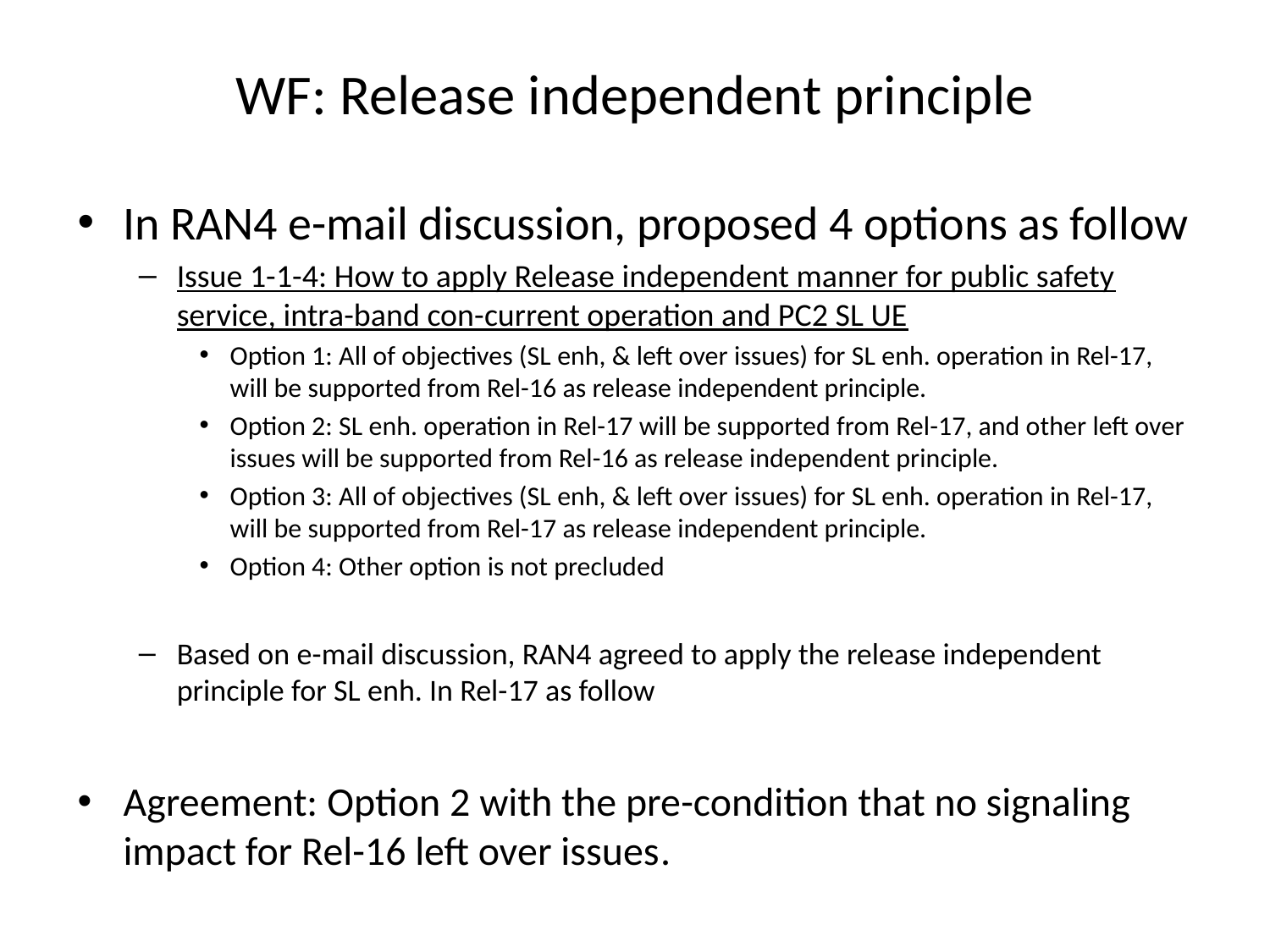

# WF: Release independent principle
In RAN4 e-mail discussion, proposed 4 options as follow
Issue 1-1-4: How to apply Release independent manner for public safety service, intra-band con-current operation and PC2 SL UE
Option 1: All of objectives (SL enh, & left over issues) for SL enh. operation in Rel-17, will be supported from Rel-16 as release independent principle.
Option 2: SL enh. operation in Rel-17 will be supported from Rel-17, and other left over issues will be supported from Rel-16 as release independent principle.
Option 3: All of objectives (SL enh, & left over issues) for SL enh. operation in Rel-17, will be supported from Rel-17 as release independent principle.
Option 4: Other option is not precluded

Based on e-mail discussion, RAN4 agreed to apply the release independent principle for SL enh. In Rel-17 as follow

Agreement: Option 2 with the pre-condition that no signaling impact for Rel-16 left over issues.